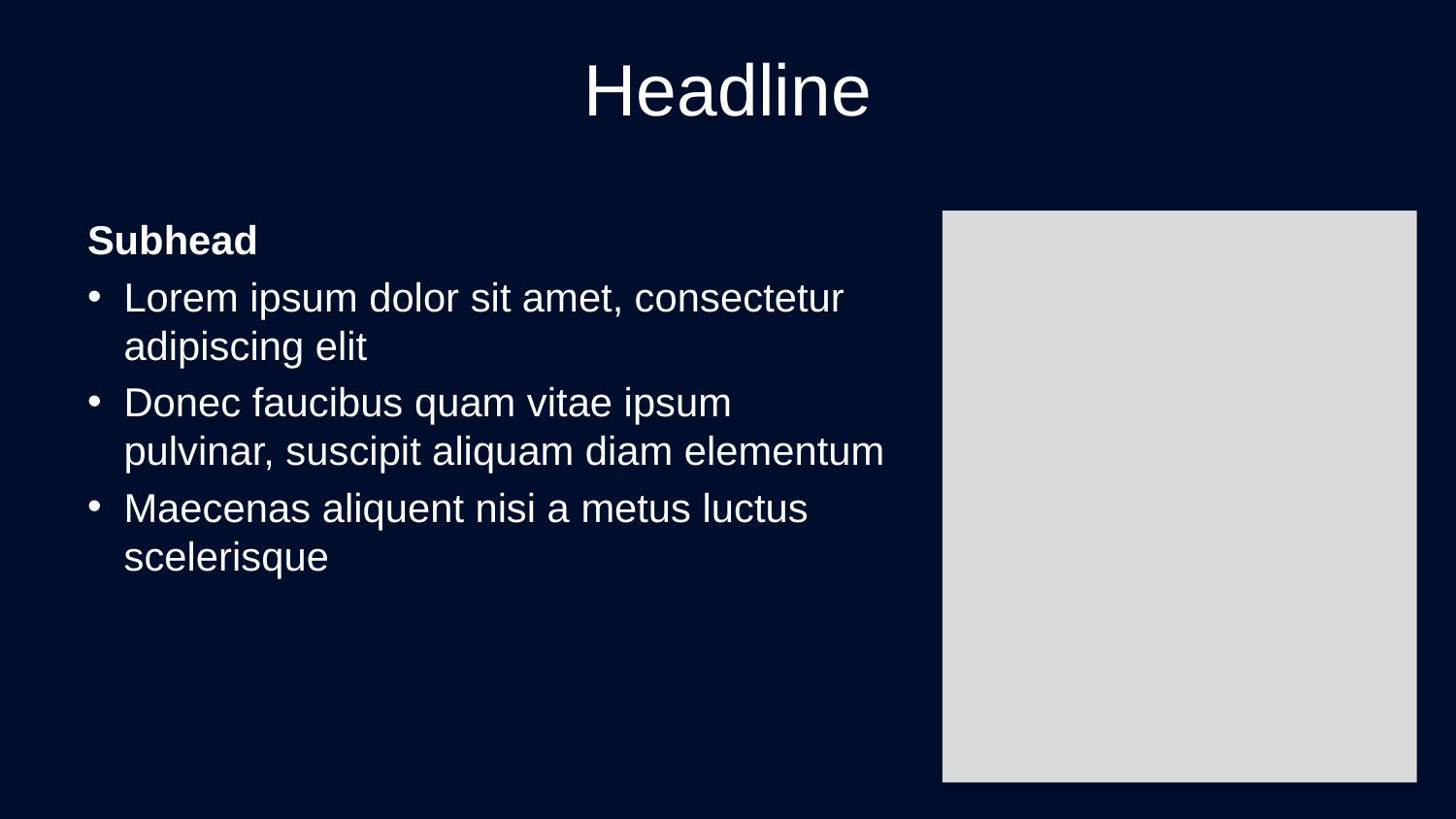

# Headline

Subhead
Lorem ipsum dolor sit amet, consectetur adipiscing elit
Donec faucibus quam vitae ipsum pulvinar, suscipit aliquam diam elementum
Maecenas aliquent nisi a metus luctus scelerisque